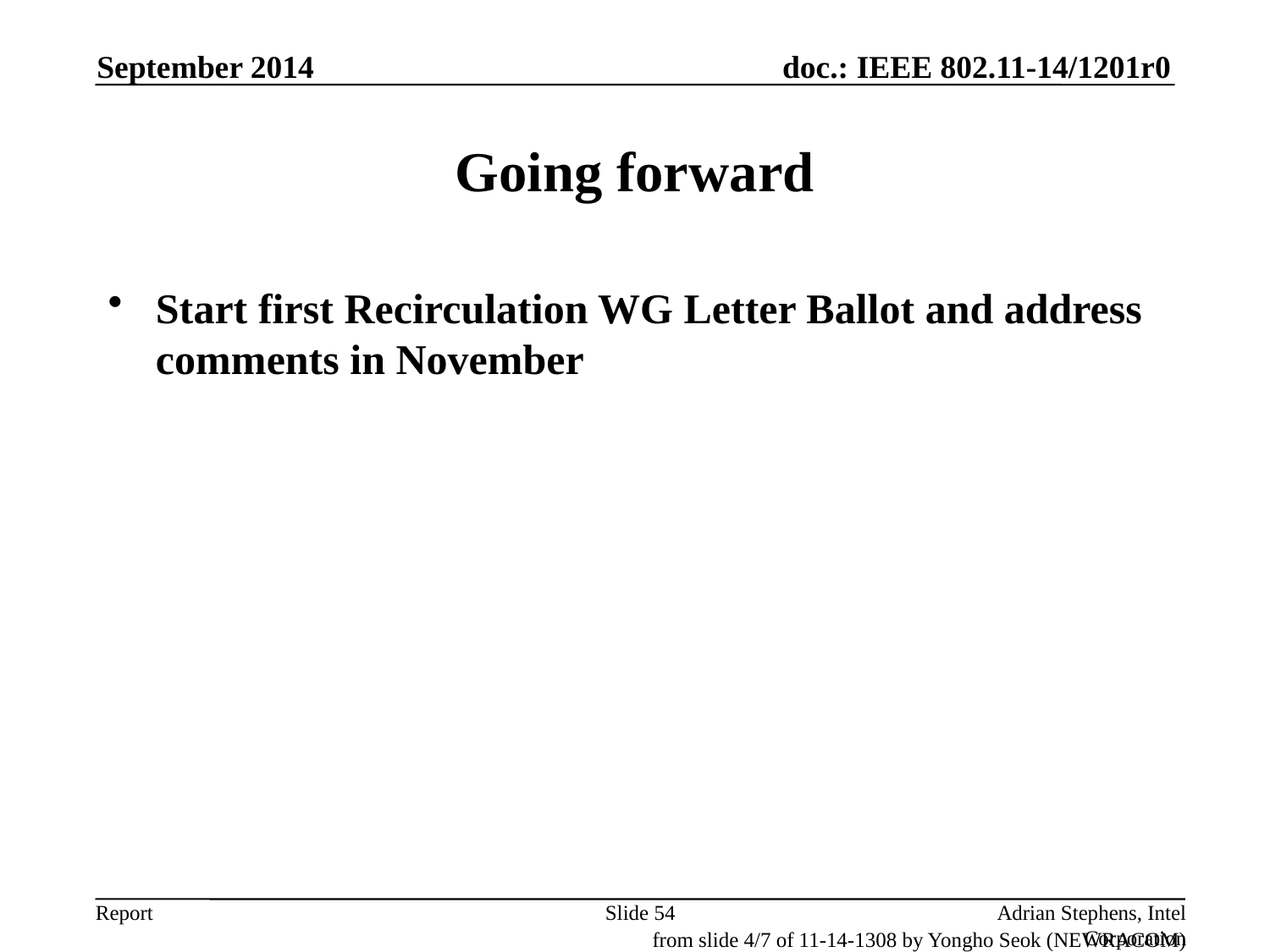

September 2014
# Going forward
Start first Recirculation WG Letter Ballot and address comments in November

Slide 54
Adrian Stephens, Intel Corporation
from slide 4/7 of 11-14-1308 by Yongho Seok (NEWRACOM)